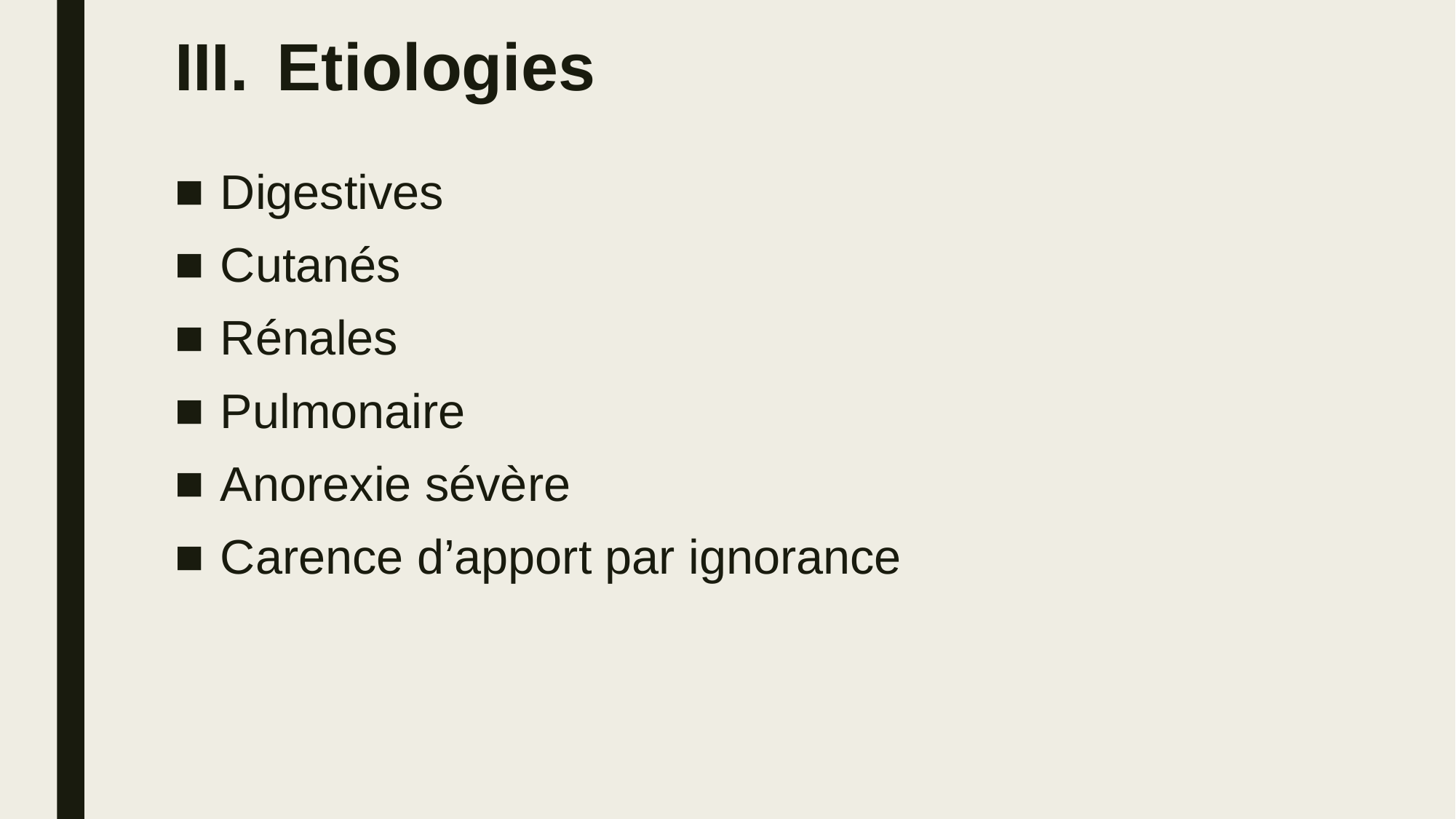

# Etiologies
Digestives
Cutanés
Rénales
Pulmonaire
Anorexie sévère
Carence d’apport par ignorance